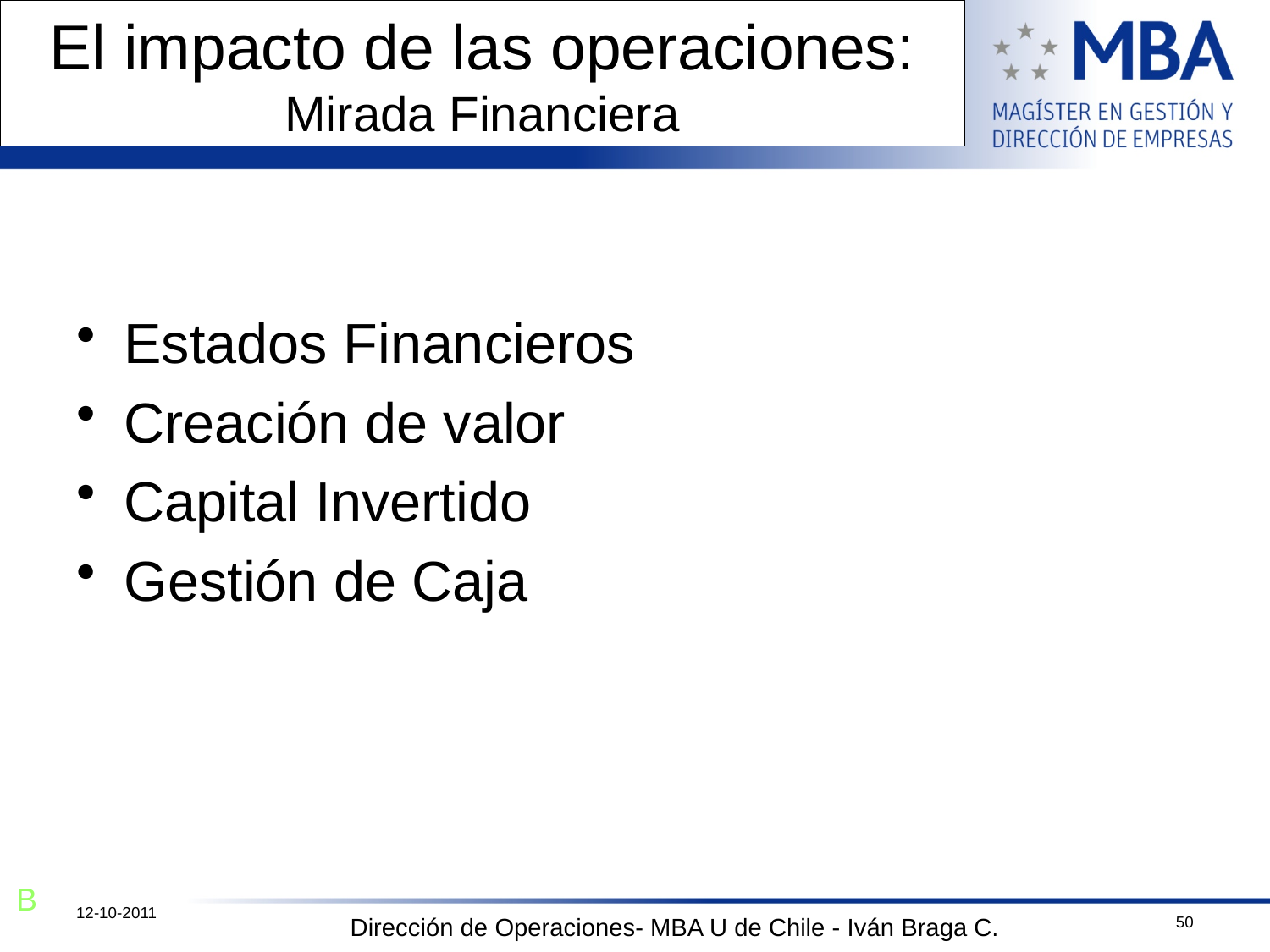

# El impacto de las operaciones: Mirada Financiera

Estados Financieros
Creación de valor
Capital Invertido
Gestión de Caja
B
12-10-2011

50